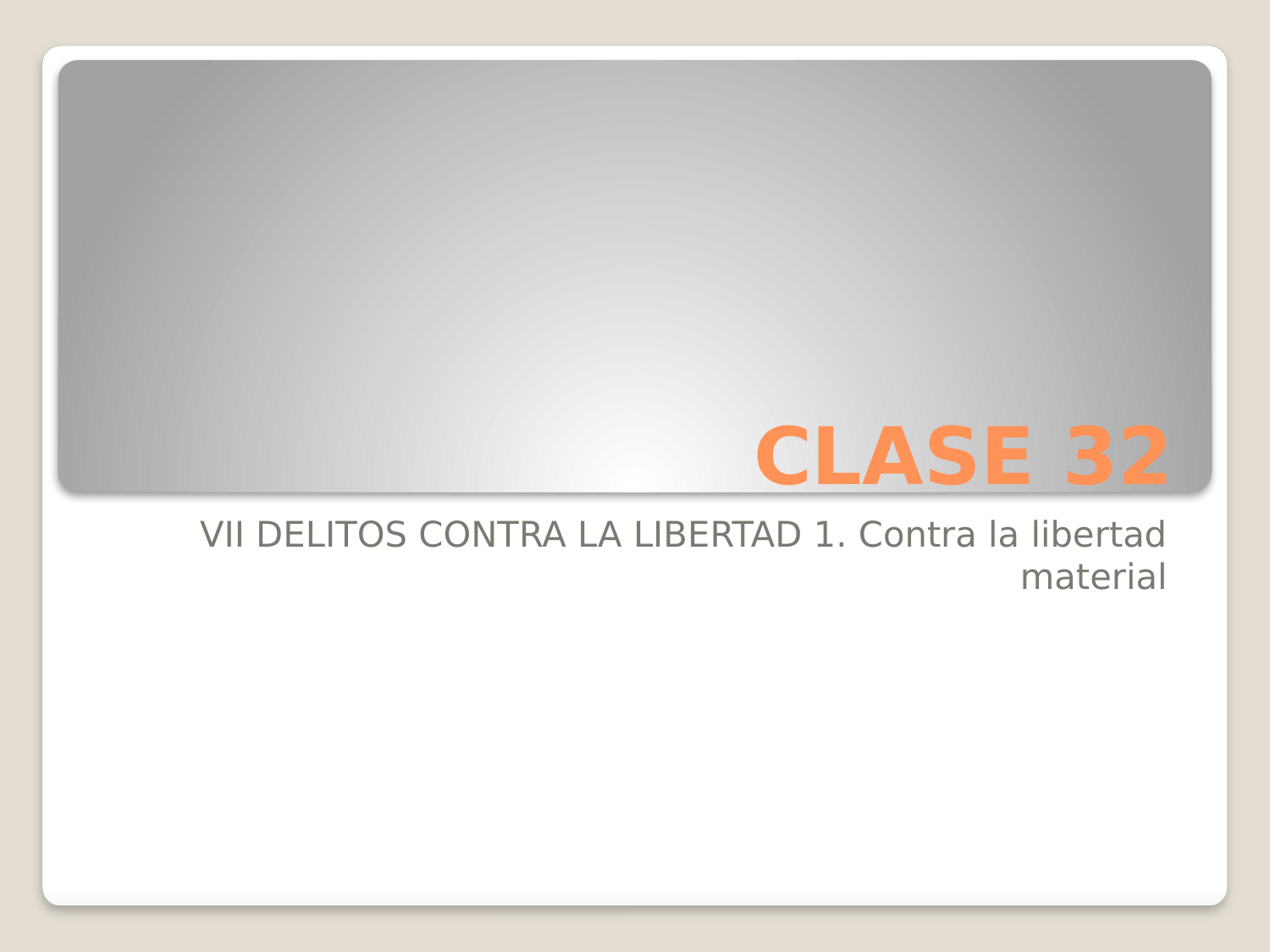

# CLASE 32
VII DELITOS CONTRA LA LIBERTAD 1. Contra la libertad material